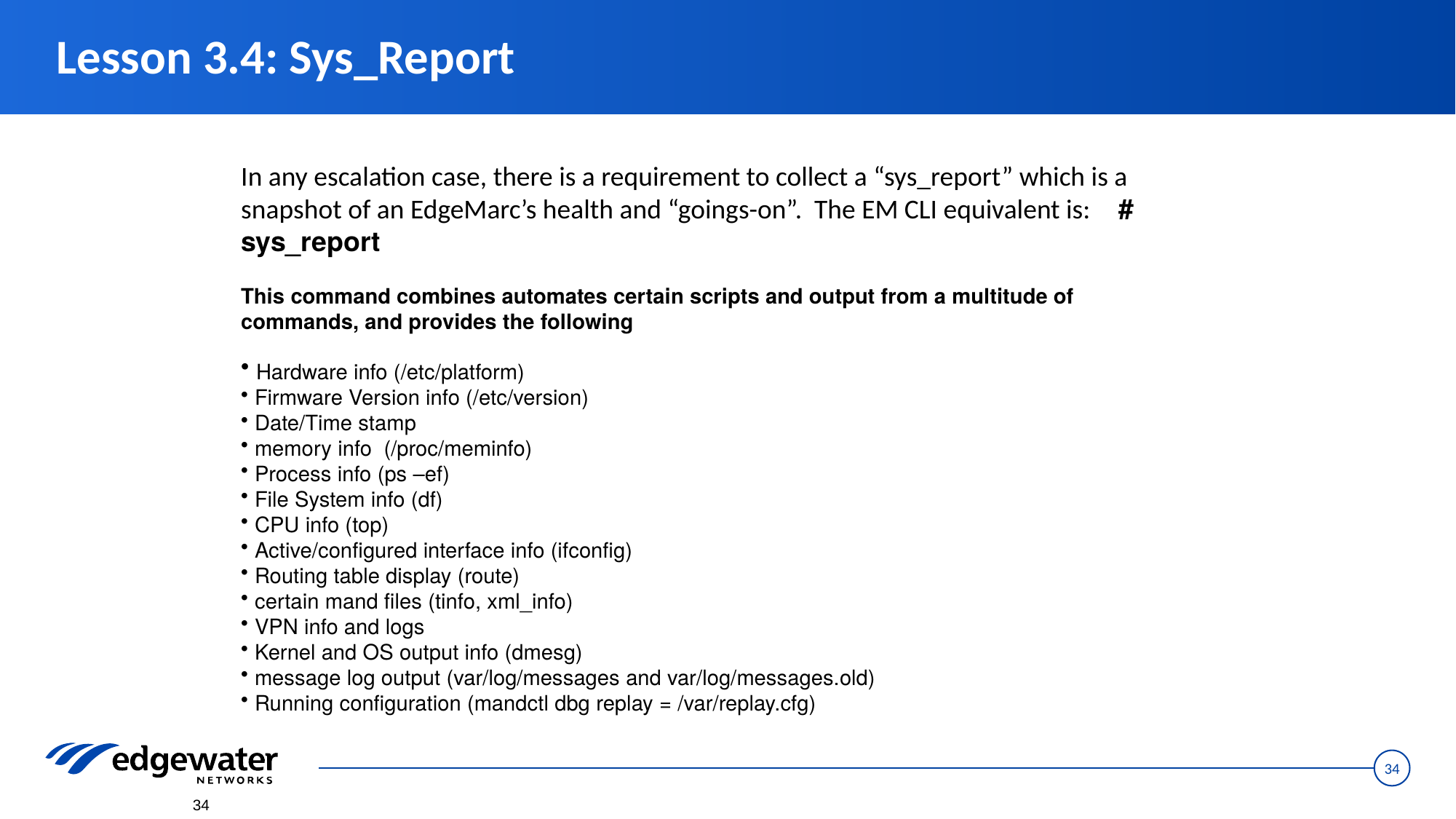

# Lesson 3.4: Sys_Report
In any escalation case, there is a requirement to collect a “sys_report” which is a snapshot of an EdgeMarc’s health and “goings-on”.  The EM CLI equivalent is:    # sys_report

This command combines automates certain scripts and output from a multitude of commands, and provides the following
 Hardware info (/etc/platform)
 Firmware Version info (/etc/version)
 Date/Time stamp
 memory info  (/proc/meminfo)
 Process info (ps –ef)
 File System info (df)
 CPU info (top)
 Active/configured interface info (ifconfig)
 Routing table display (route)
 certain mand files (tinfo, xml_info)
 VPN info and logs
 Kernel and OS output info (dmesg)
 message log output (var/log/messages and var/log/messages.old)
 Running configuration (mandctl dbg replay = /var/replay.cfg)

34